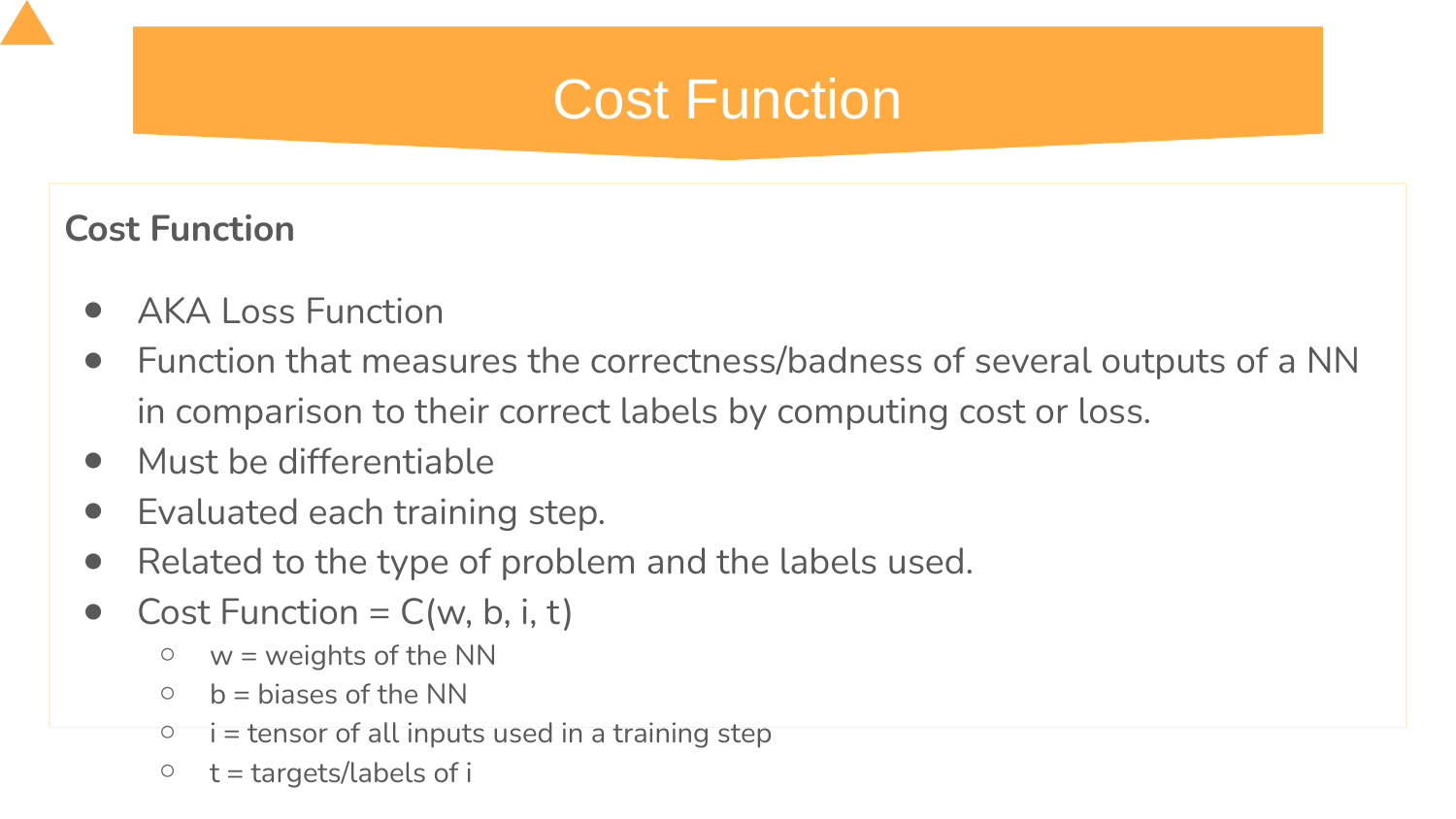

# Cost Function
Cost Function
AKA Loss Function
Function that measures the correctness/badness of several outputs of a NN in comparison to their correct labels by computing cost or loss.
Must be differentiable
Evaluated each training step.
Related to the type of problem and the labels used.
Cost Function = C(w, b, i, t)
w = weights of the NN
b = biases of the NN
i = tensor of all inputs used in a training step
t = targets/labels of i